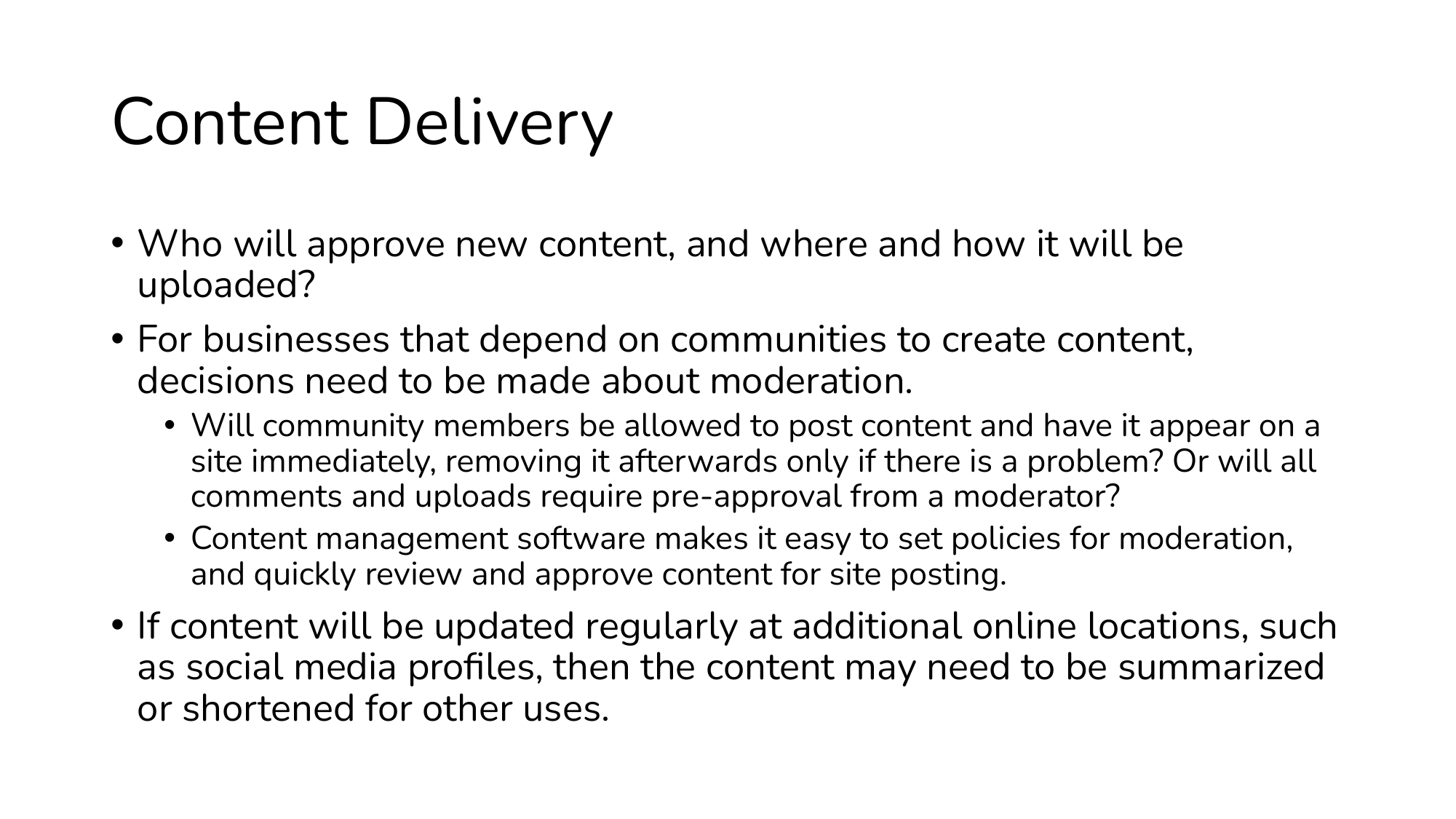

# Content Delivery
Who will approve new content, and where and how it will be uploaded?
For businesses that depend on communities to create content, decisions need to be made about moderation.
Will community members be allowed to post content and have it appear on a site immediately, removing it afterwards only if there is a problem? Or will all comments and uploads require pre-approval from a moderator?
Content management software makes it easy to set policies for moderation, and quickly review and approve content for site posting.
If content will be updated regularly at additional online locations, such as social media profiles, then the content may need to be summarized or shortened for other uses.